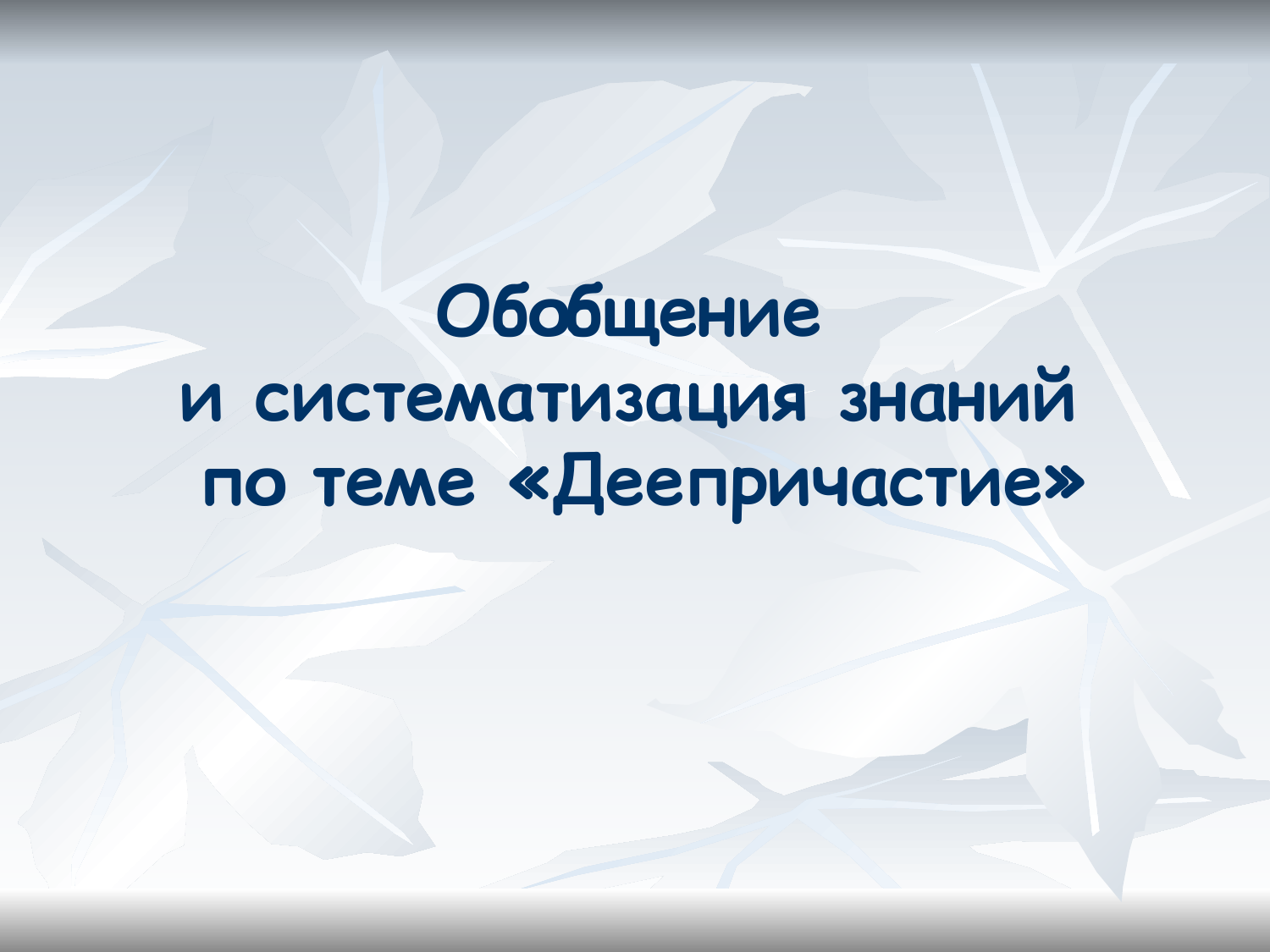

# Обобщение и систематизация знаний по теме «Деепричастие»